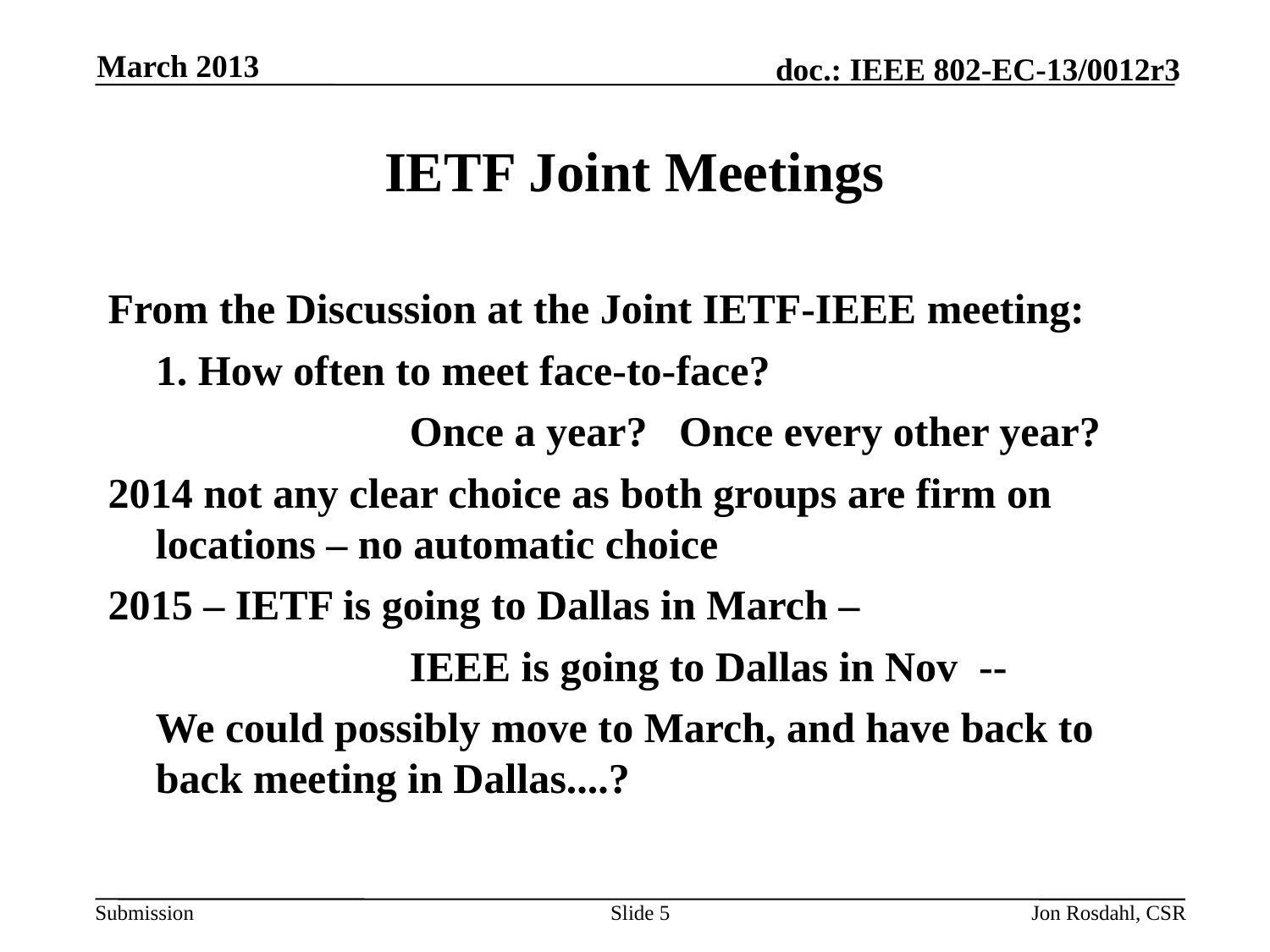

March 2013
# IETF Joint Meetings
From the Discussion at the Joint IETF-IEEE meeting:
	1. How often to meet face-to-face?
			Once a year?   Once every other year?
2014 not any clear choice as both groups are firm on locations – no automatic choice
2015 – IETF is going to Dallas in March –
			IEEE is going to Dallas in Nov  --
	We could possibly move to March, and have back to back meeting in Dallas....?
Slide 5
Jon Rosdahl, CSR